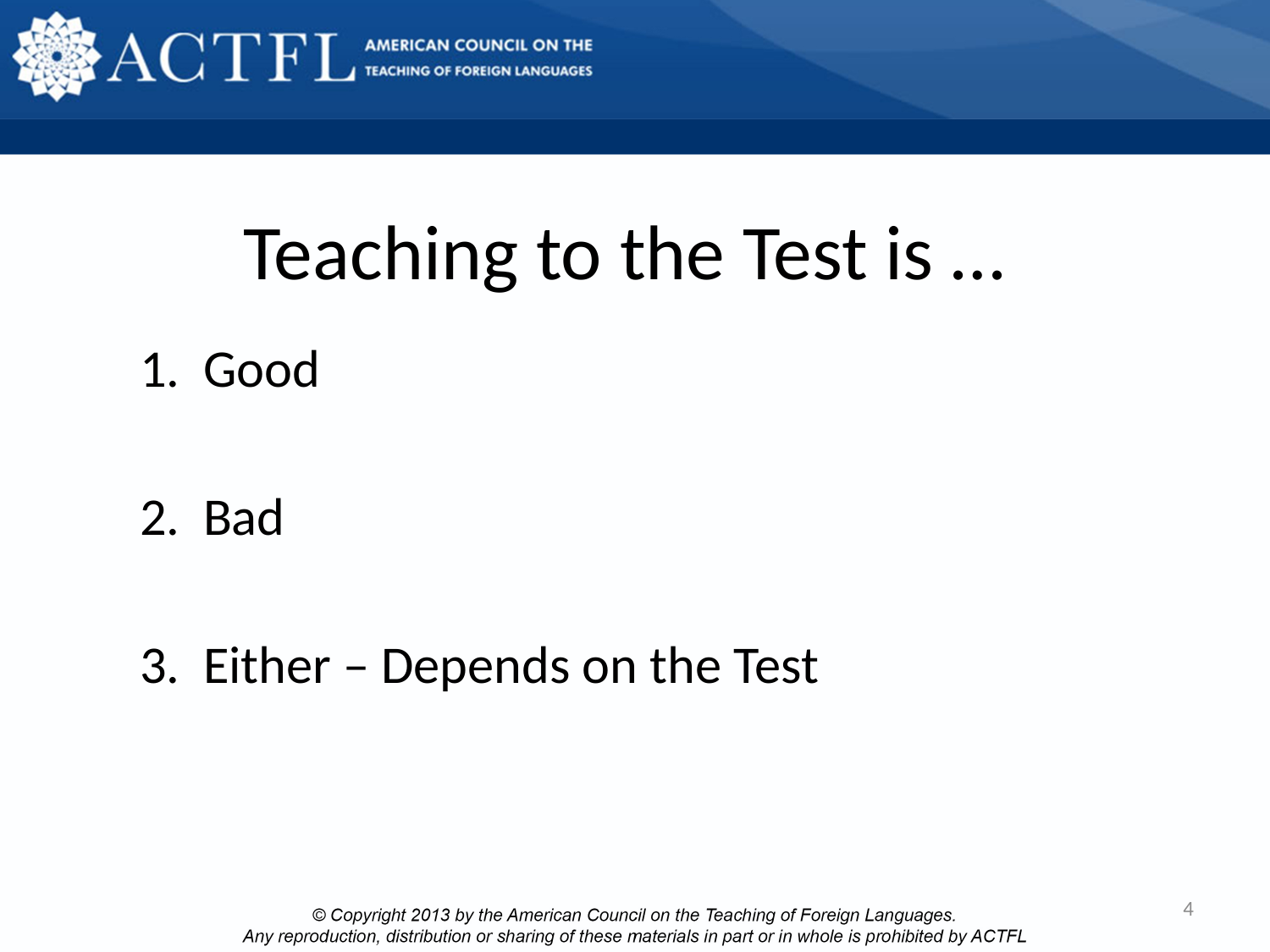

# Teaching to the Test is …
Good

Bad

Either – Depends on the Test
4